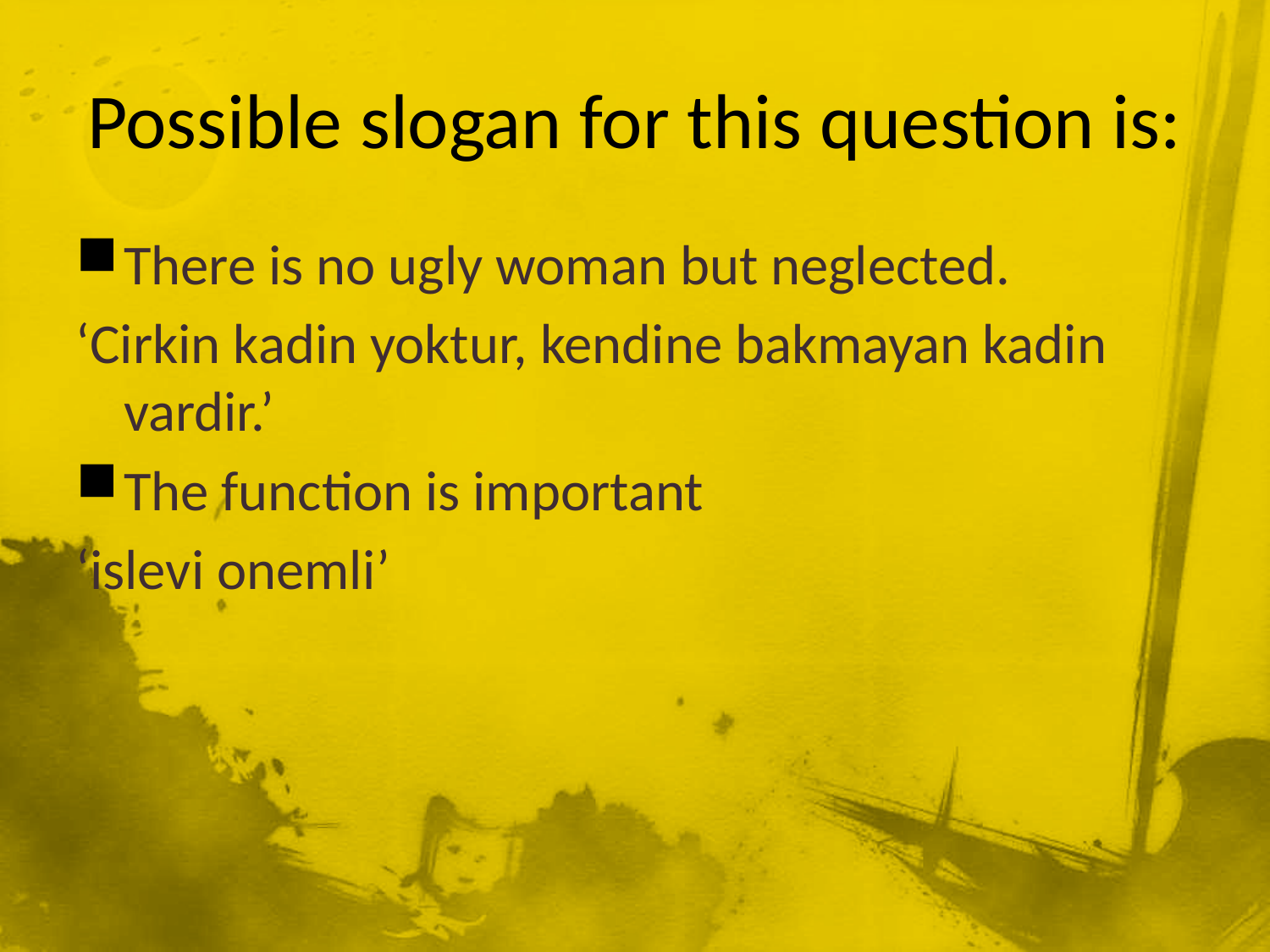

# Possible slogan for this question is:
There is no ugly woman but neglected.
‘Cirkin kadin yoktur, kendine bakmayan kadin vardir.’
The function is important
‘islevi onemli’